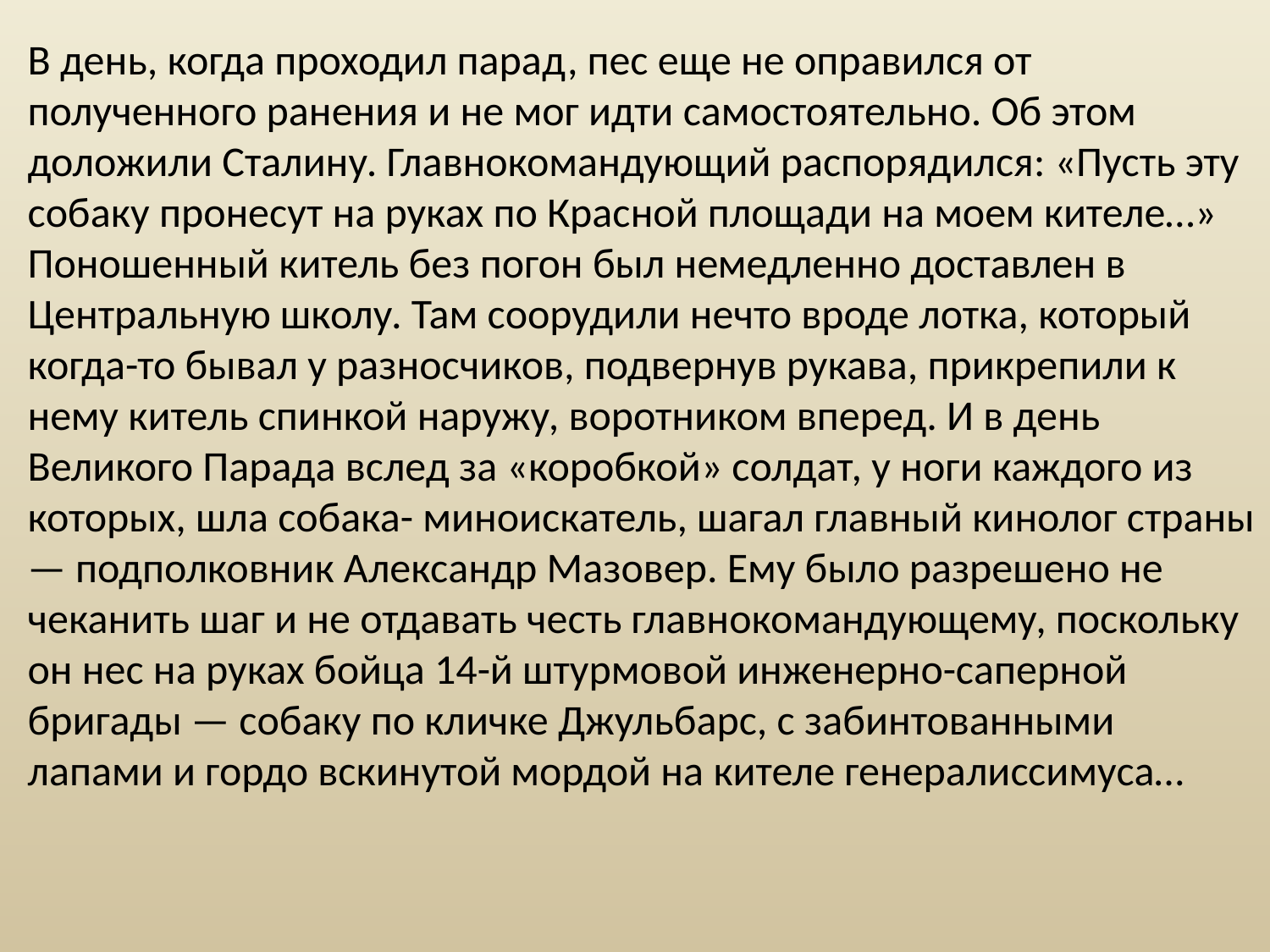

В день, когда проходил парад, пес еще не оправился от полученного ранения и не мог идти самостоятельно. Об этом доложили Сталину. Главнокомандующий распорядился: «Пусть эту собаку пронесут на руках по Красной площади на моем кителе…» Поношенный китель без погон был немедленно доставлен в Центральную школу. Там соорудили нечто вроде лотка, который когда-то бывал у разносчиков, подвернув рукава, прикрепили к нему китель спинкой наружу, воротником вперед. И в день Великого Парада вслед за «коробкой» солдат, у ноги каждого из которых, шла собака- миноискатель, шагал главный кинолог страны — подполковник Александр Мазовер. Ему было разрешено не чеканить шаг и не отдавать честь главнокомандующему, поскольку он нес на руках бойца 14-й штурмовой инженерно-саперной бригады — собаку по кличке Джульбарс, с забинтованными лапами и гордо вскинутой мордой на кителе генералиссимуса…
#